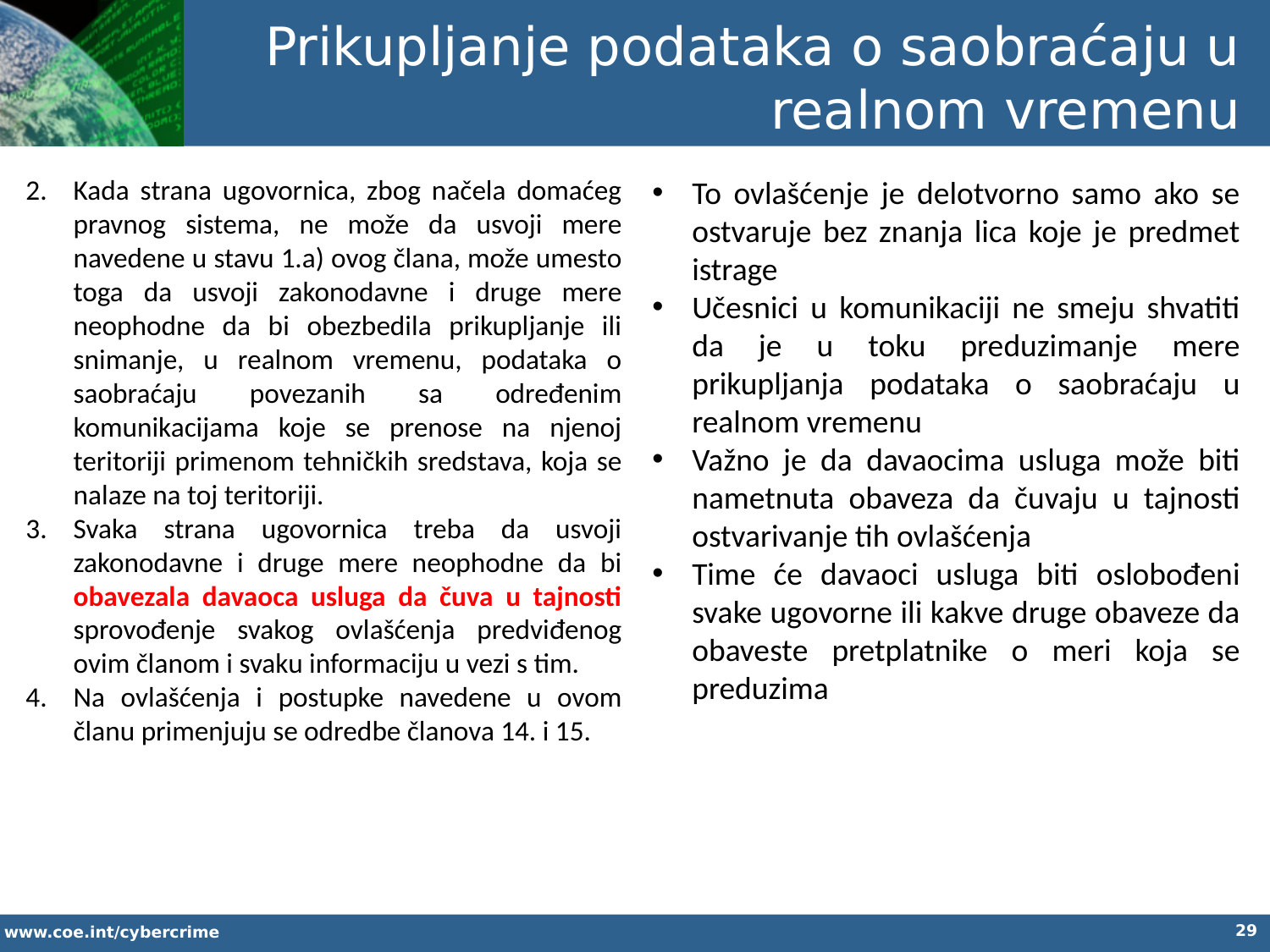

Prikupljanje podataka o saobraćaju u realnom vremenu
Kada strana ugovornica, zbog načela domaćeg pravnog sistema, ne može da usvoji mere navedene u stavu 1.a) ovog člana, može umesto toga da usvoji zakonodavne i druge mere neophodne da bi obezbedila prikupljanje ili snimanje, u realnom vremenu, podataka o saobraćaju povezanih sa određenim komunikacijama koje se prenose na njenoj teritoriji primenom tehničkih sredstava, koja se nalaze na toj teritoriji.
Svaka strana ugovornica treba da usvoji zakonodavne i druge mere neophodne da bi obavezala davaoca usluga da čuva u tajnosti sprovođenje svakog ovlašćenja predviđenog ovim članom i svaku informaciju u vezi s tim.
Na ovlašćenja i postupke navedene u ovom članu primenjuju se odredbe članova 14. i 15.
To ovlašćenje je delotvorno samo ako se ostvaruje bez znanja lica koje je predmet istrage
Učesnici u komunikaciji ne smeju shvatiti da je u toku preduzimanje mere prikupljanja podataka o saobraćaju u realnom vremenu
Važno je da davaocima usluga može biti nametnuta obaveza da čuvaju u tajnosti ostvarivanje tih ovlašćenja
Time će davaoci usluga biti oslobođeni svake ugovorne ili kakve druge obaveze da obaveste pretplatnike o meri koja se preduzima